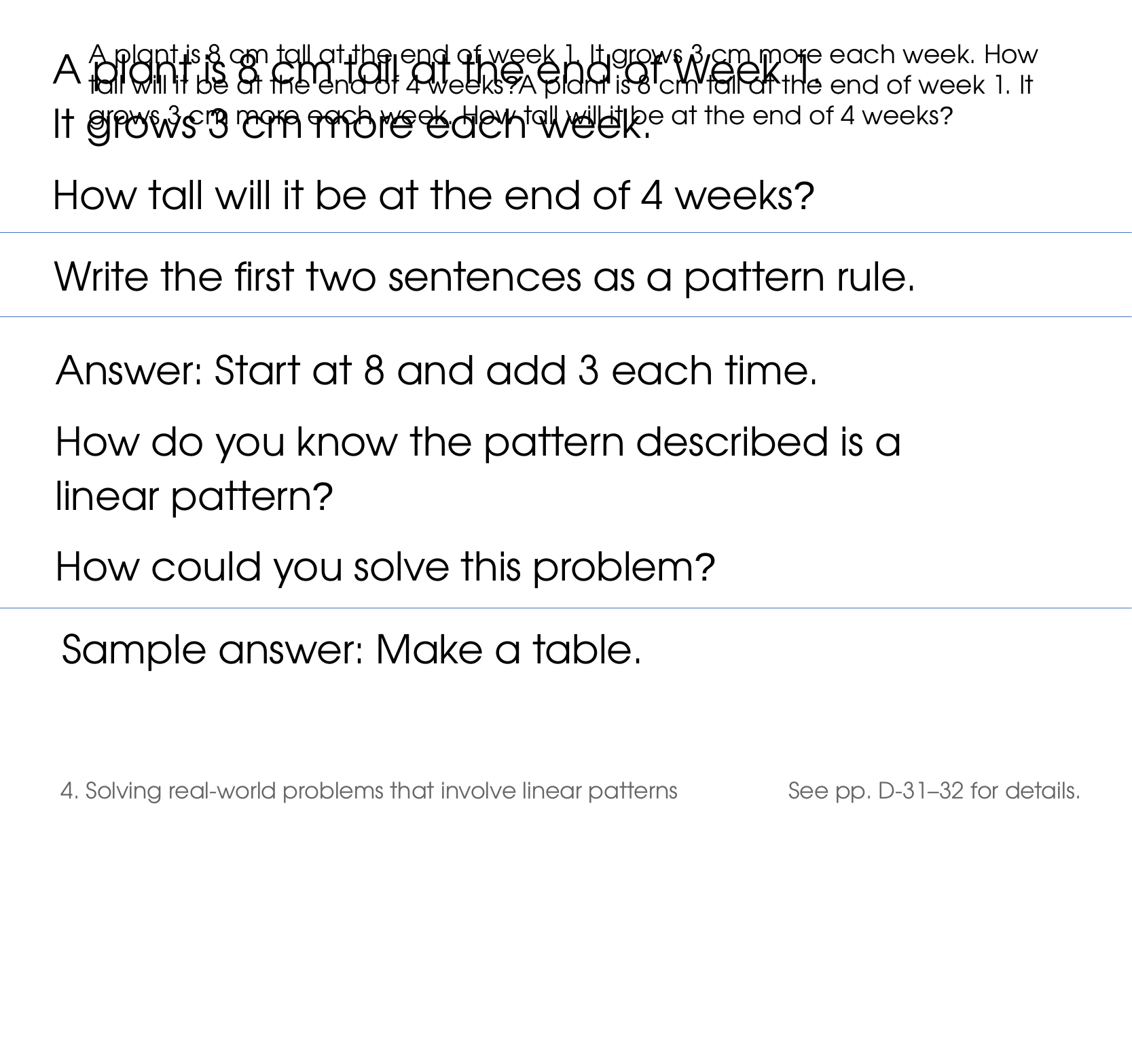

A plant is 8 cm tall at the end of Week 1.
It grows 3 cm more each week.
How tall will it be at the end of 4 weeks?
A plant is 8 cm tall at the end of week 1.  ​It grows 3 cm more each week.  ​How tall will it be at the end of 4 weeks? A plant is 8 cm tall at the end of week 1.  ​It grows 3 cm more each week.  ​How tall will it be at the end of 4 weeks?
Write the first two sentences as a pattern rule.
Answer: Start at 8 and add 3 each time.
How do you know the pattern described is a
linear pattern?
How could you solve this problem?
Sample answer: Make a table.
4. Solving real-world problems that involve linear patterns
See pp. D-31–32 for details.